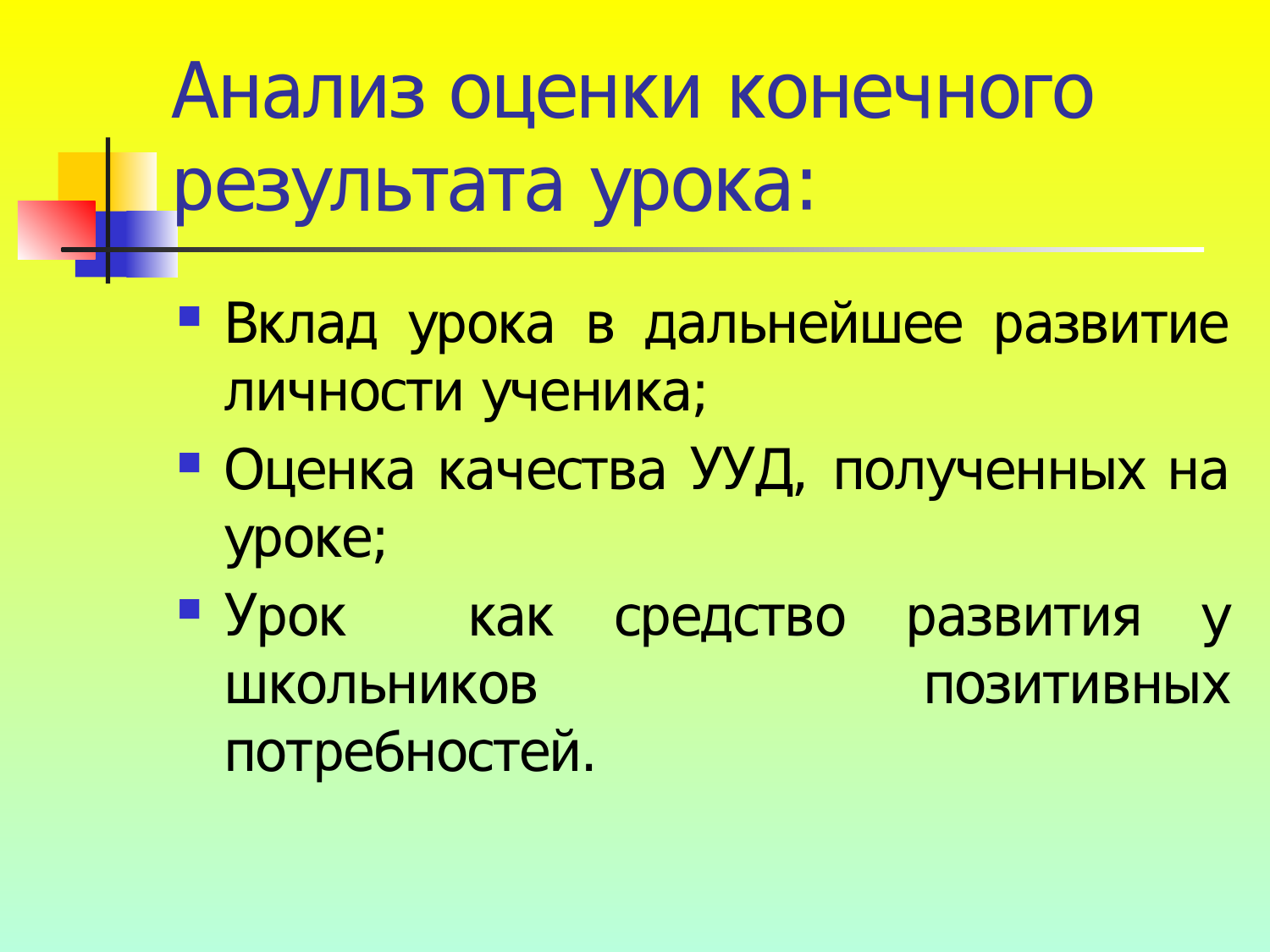

# Анализ оценки конечного результата урока:
Вклад урока в дальнейшее развитие личности ученика;
Оценка качества УУД, полученных на уроке;
Урок  как средство развития у школьников позитивных потребностей.